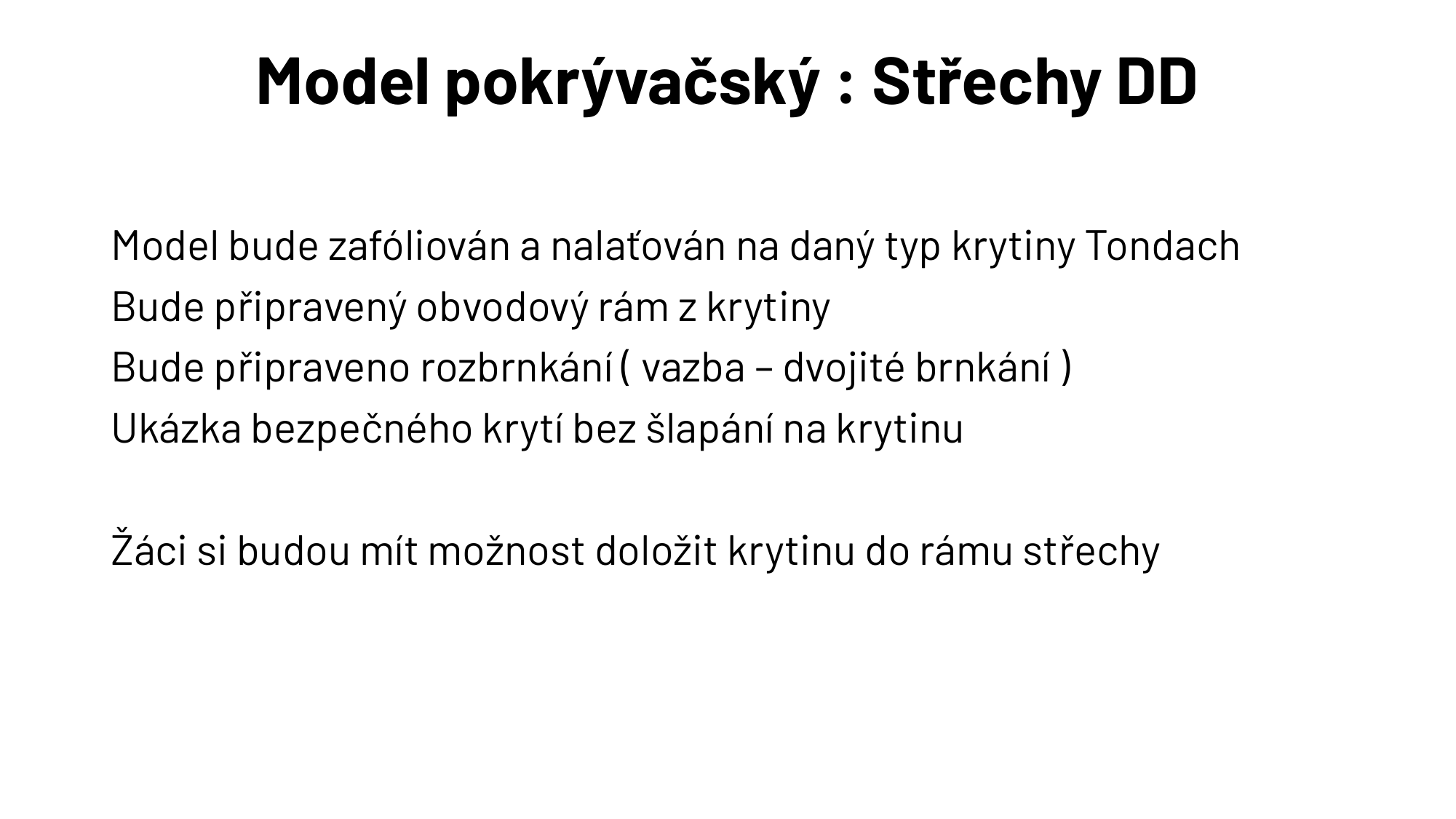

# Model pokrývačský : Střechy DD
Model bude zafóliován a nalaťován na daný typ krytiny Tondach
Bude připravený obvodový rám z krytiny
Bude připraveno rozbrnkání ( vazba – dvojité brnkání )
Ukázka bezpečného krytí bez šlapání na krytinu

Žáci si budou mít možnost doložit krytinu do rámu střechy